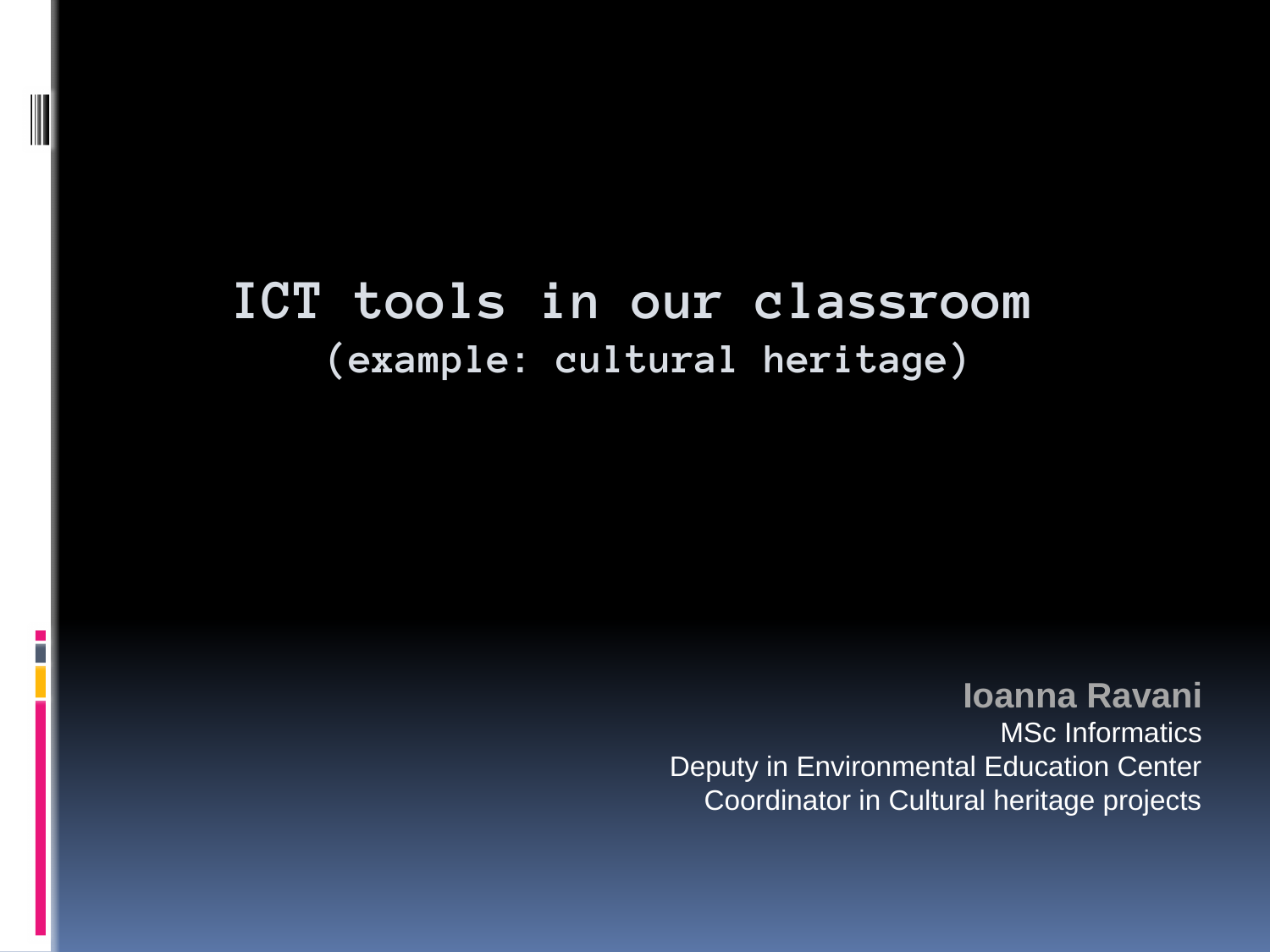

# ICT tools in our classroom (example: cultural heritage)
Ioanna Ravani
MSc Informatics
Deputy in Environmental Education Center
 Coordinator in Cultural heritage projects